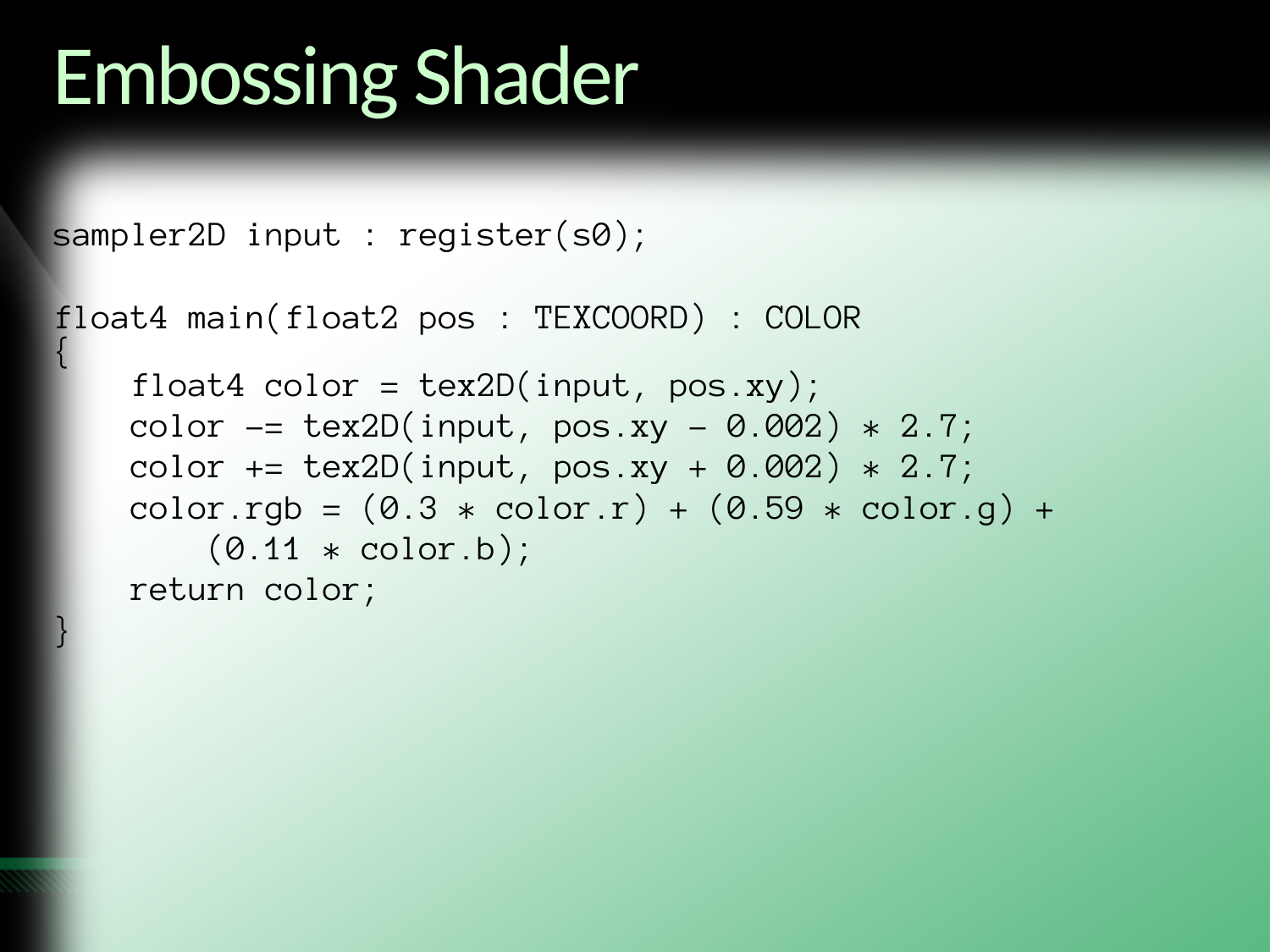

# Embossing Shader
sampler2D input : register(s0);
float4 main(float2 pos : TEXCOORD) : COLOR
{
    float4 color = tex2D(input, pos.xy);
    color -= tex2D(input, pos.xy - 0.002) * 2.7;
    color += tex2D(input, pos.xy + 0.002) * 2.7;
    color.rgb = (0.3 * color.r) + (0.59 * color.g) +
        (0.11 * color.b);
    return color;
}